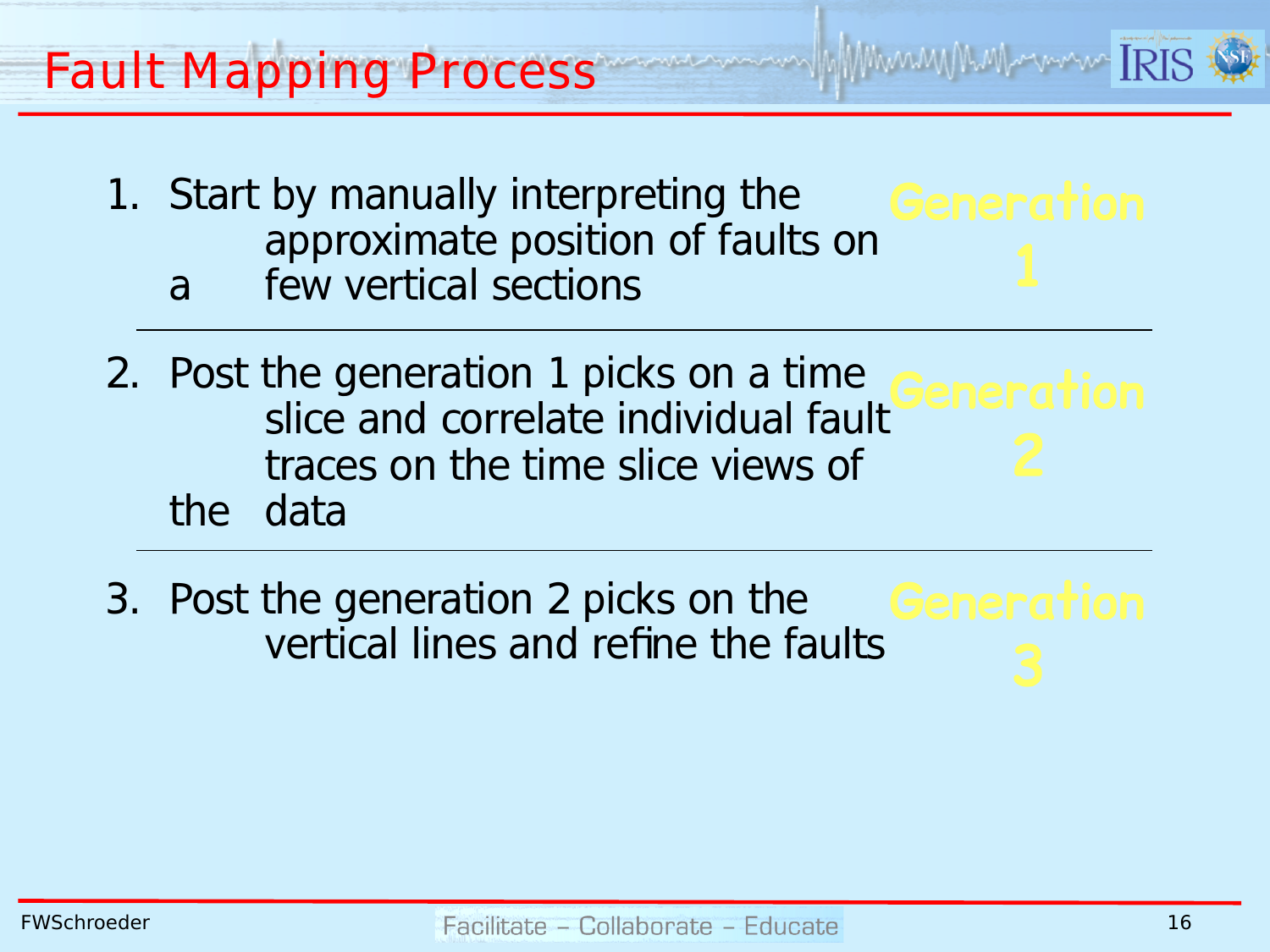

# Fault Mapping Process
Generation
1
Start by manually interpreting the 	approximate position of faults on a 	few vertical sections
Post the generation 1 picks on a time 	slice and correlate individual fault 	traces on the time slice views of the 	data
Post the generation 2 picks on the 	vertical lines and refine the faults
Generation
2
Generation
3